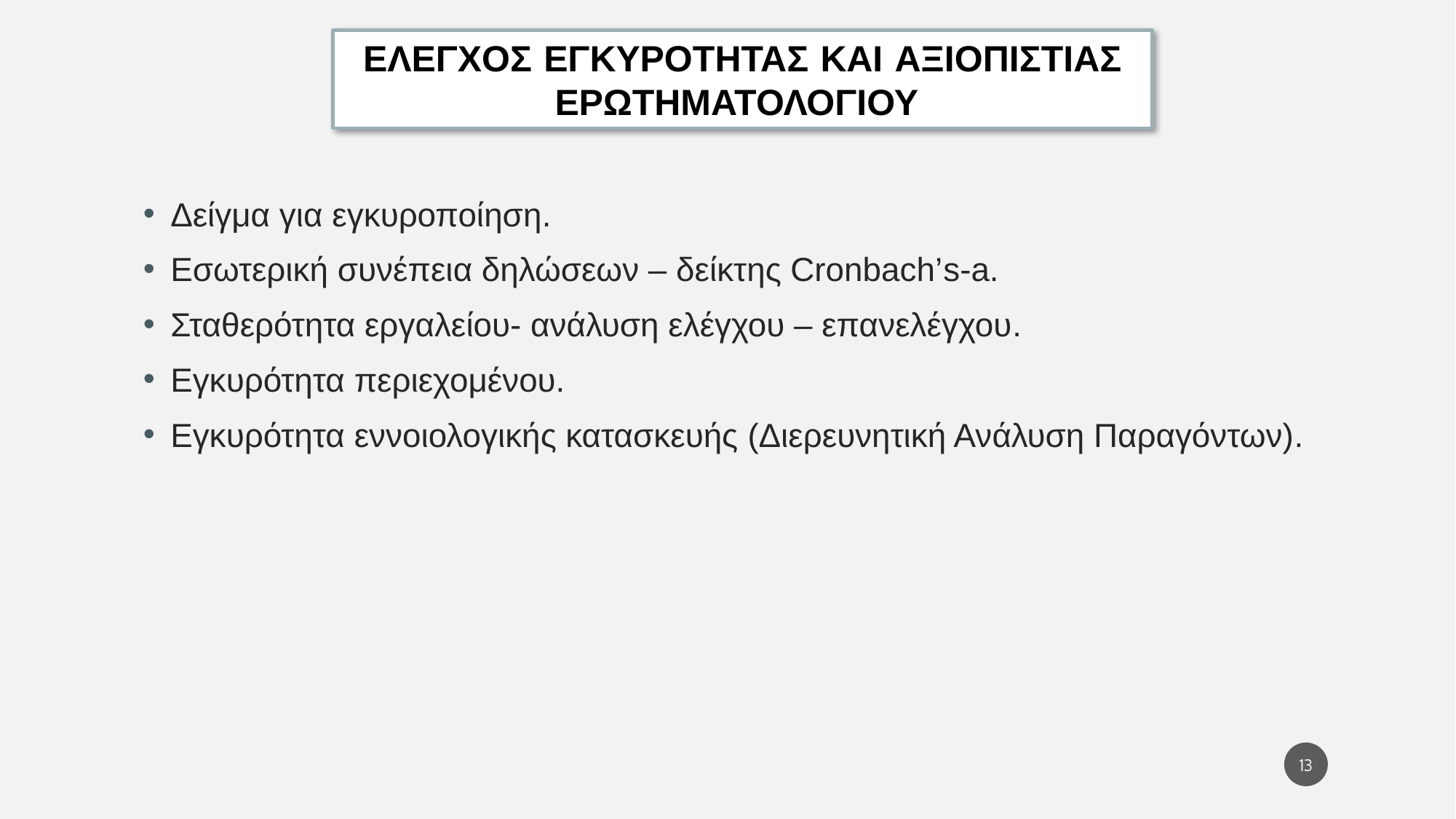

ΕΛΕΓΧΟΣ ΕΓΚΥΡΟΤΗΤΑΣ ΚΑΙ ΑΞΙΟΠΙΣΤΙΑΣ ΕΡΩΤΗΜΑΤΟΛΟΓΙΟΥ
Δείγμα για εγκυροποίηση.
Εσωτερική συνέπεια δηλώσεων – δείκτης Cronbach’s-a.
Σταθερότητα εργαλείου- ανάλυση ελέγχου – επανελέγχου.
Εγκυρότητα περιεχομένου.
Εγκυρότητα εννοιολογικής κατασκευής (Διερευνητική Ανάλυση Παραγόντων).

13